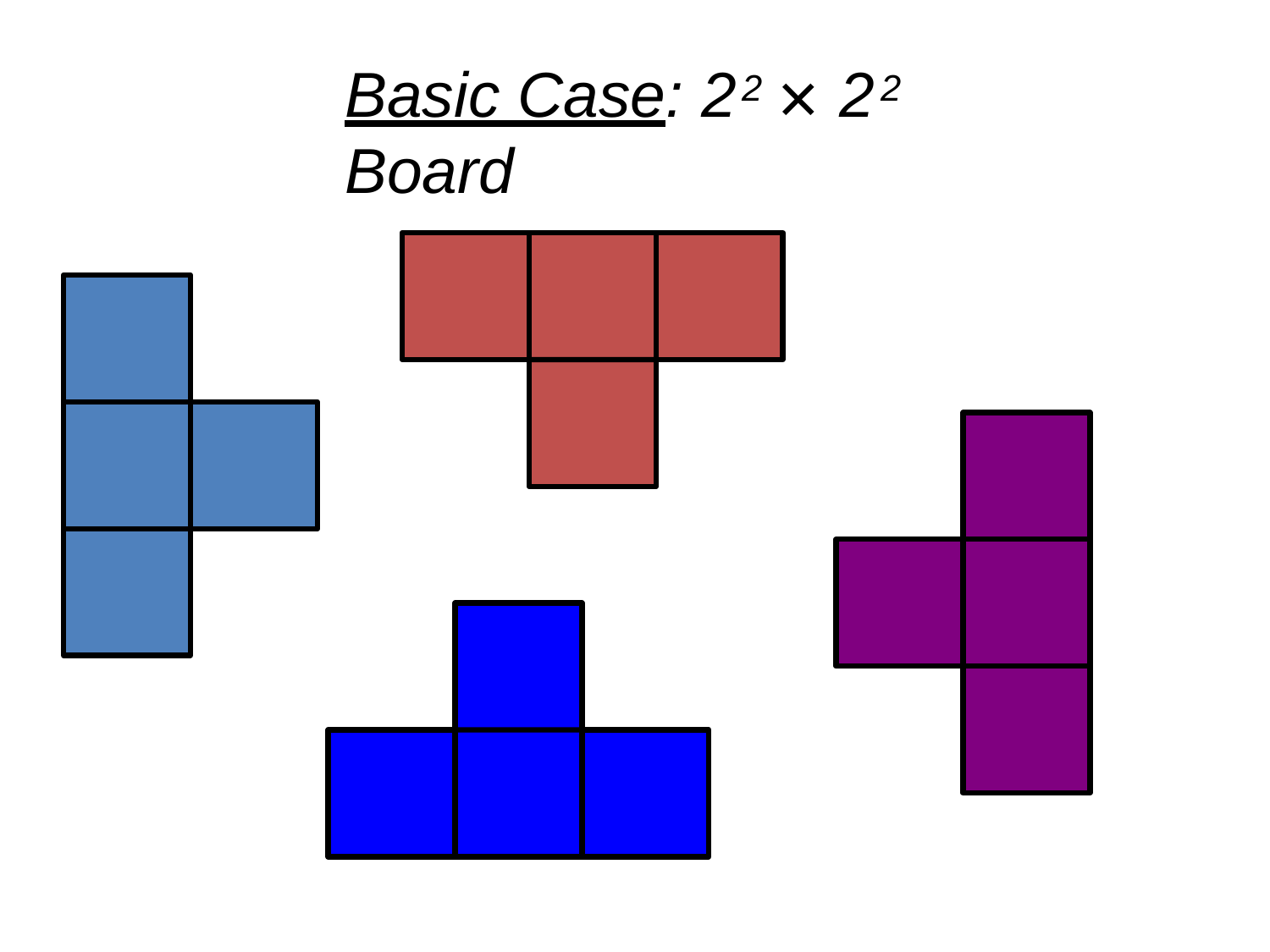

# Basic Case: 22 × 22 Board